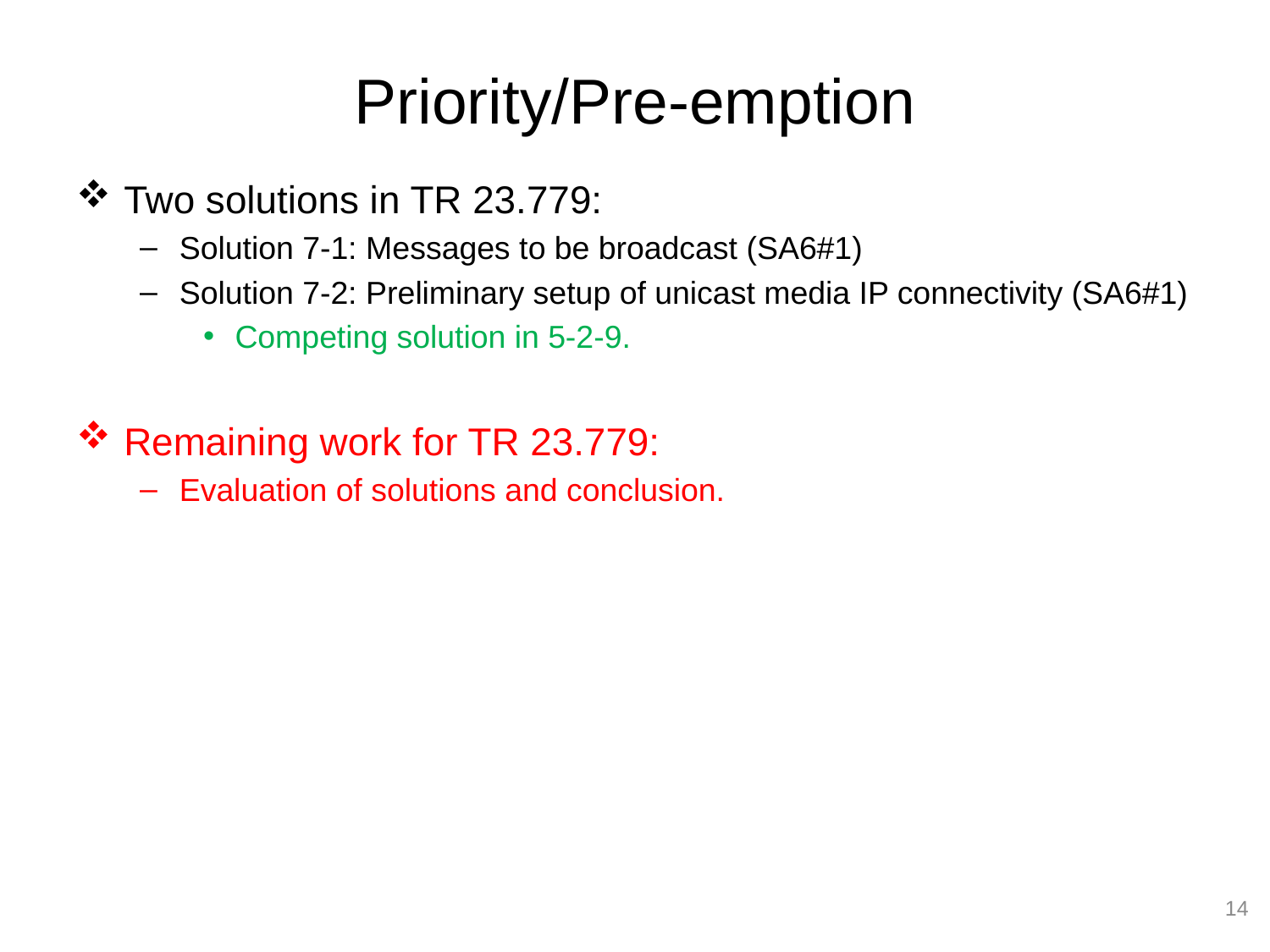

# Priority/Pre-emption
Two solutions in TR 23.779:
Solution 7-1: Messages to be broadcast (SA6#1)
Solution 7-2: Preliminary setup of unicast media IP connectivity (SA6#1)
Competing solution in 5-2-9.

Remaining work for TR 23.779:
Evaluation of solutions and conclusion.
14